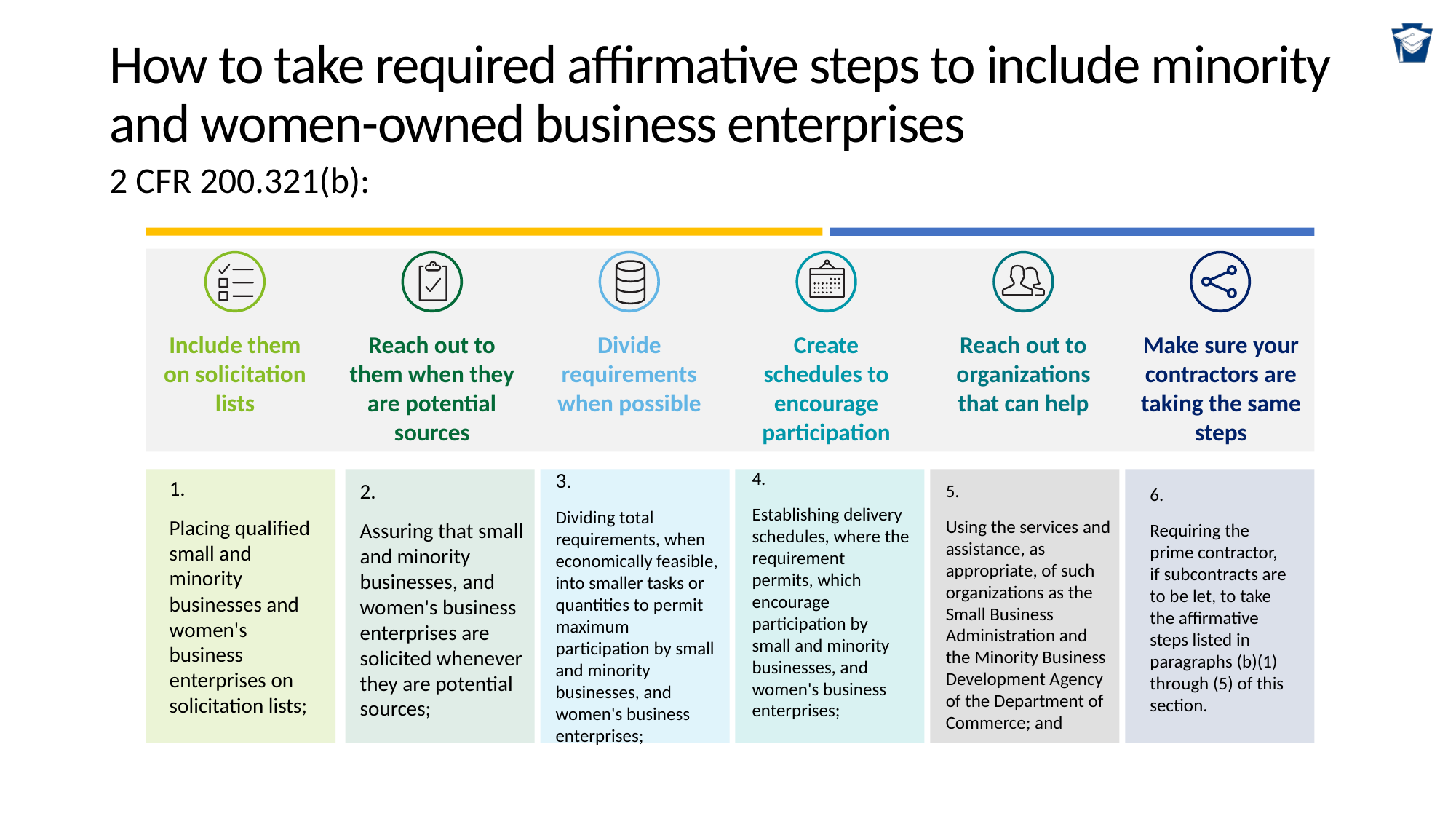

# How to take required affirmative steps to include minority and women-owned business enterprises
2 CFR 200.321(b):

Include them on solicitation lists
Reach out to them when they are potential sources
Divide requirements when possible
Create schedules to encourage participation
Reach out to organizations that can help
Make sure your contractors are taking the same steps
1.
Placing qualified small and minority businesses and women's business enterprises on solicitation lists;
6.
Requiring the prime contractor, if subcontracts are to be let, to take the affirmative steps listed in paragraphs (b)(1) through (5) of this section.

4.
Establishing delivery schedules, where the requirement permits, which encourage participation by small and minority businesses, and women's business enterprises;
2.
Assuring that small and minority businesses, and women's business enterprises are solicited whenever they are potential sources;
3.
Dividing total requirements, when economically feasible, into smaller tasks or quantities to permit maximum participation by small and minority businesses, and women's business enterprises;
5.
Using the services and assistance, as appropriate, of such organizations as the Small Business Administration and the Minority Business Development Agency of the Department of Commerce; and